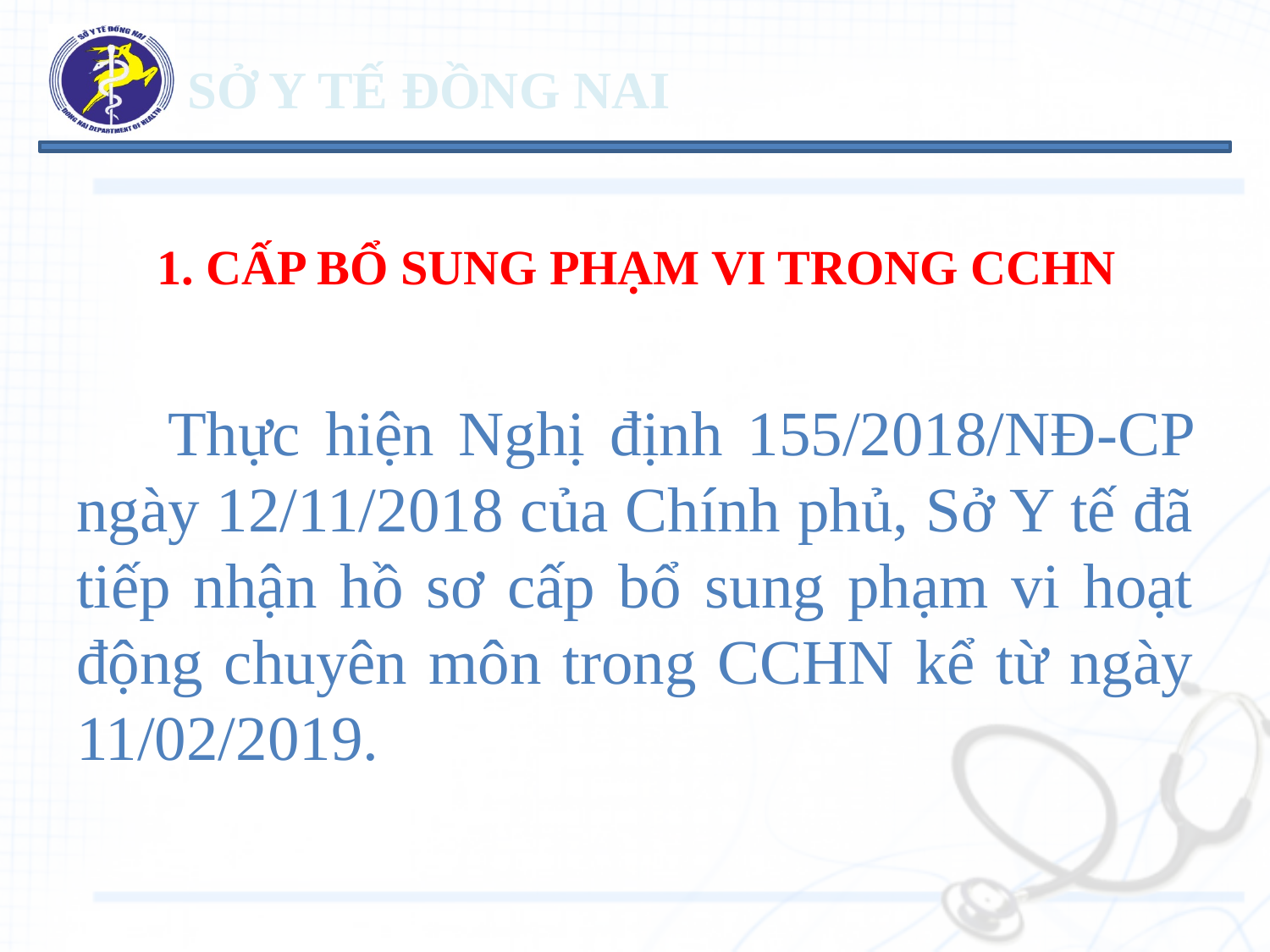

# 1. CẤP BỔ SUNG PHẠM VI TRONG CCHN
    Thực hiện Nghị định 155/2018/NĐ-CP ngày 12/11/2018 của Chính phủ, Sở Y tế đã tiếp nhận hồ sơ cấp bổ sung phạm vi hoạt động chuyên môn trong CCHN kể từ ngày 11/02/2019.